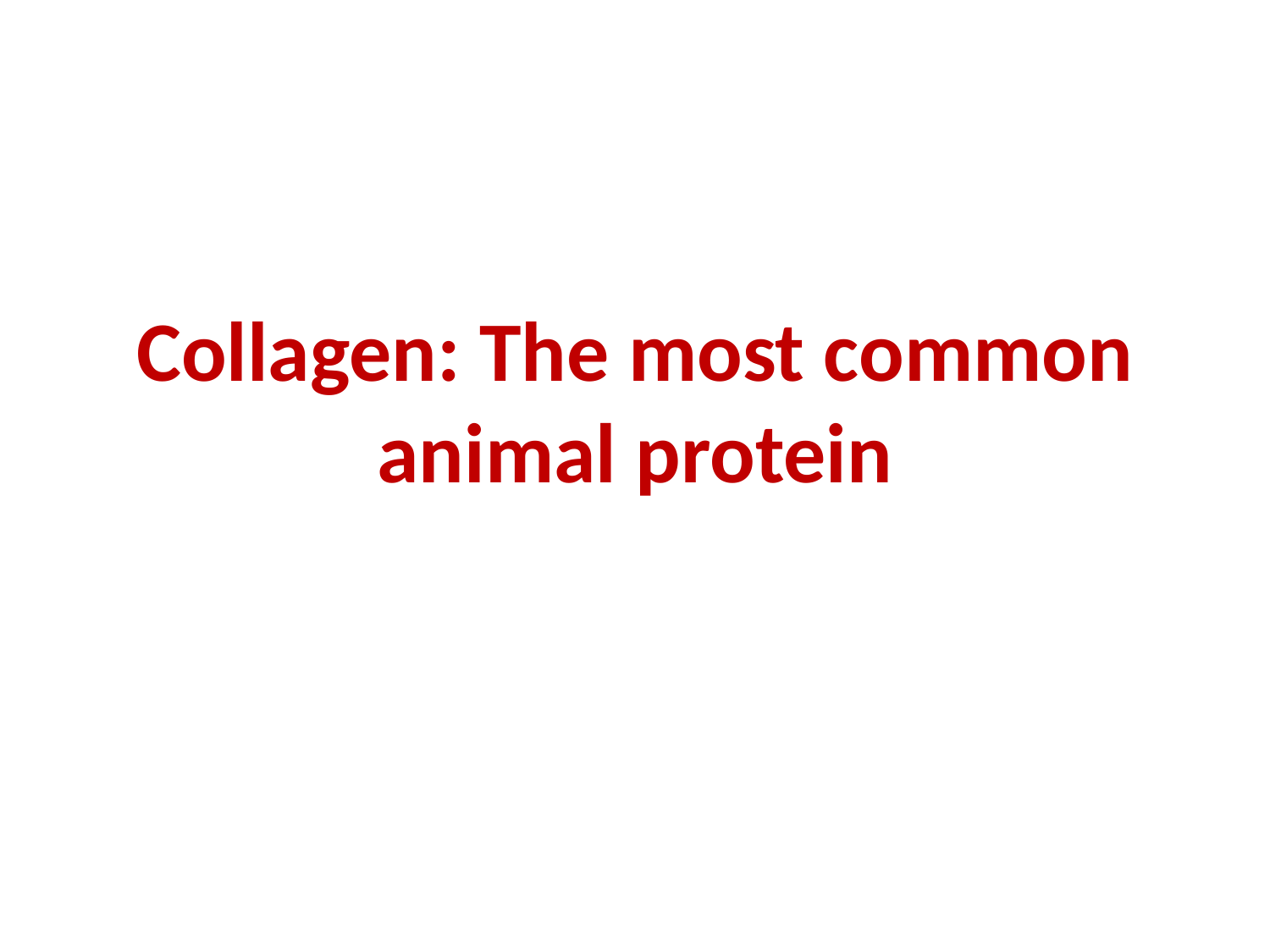

# Collagen: The most common animal protein